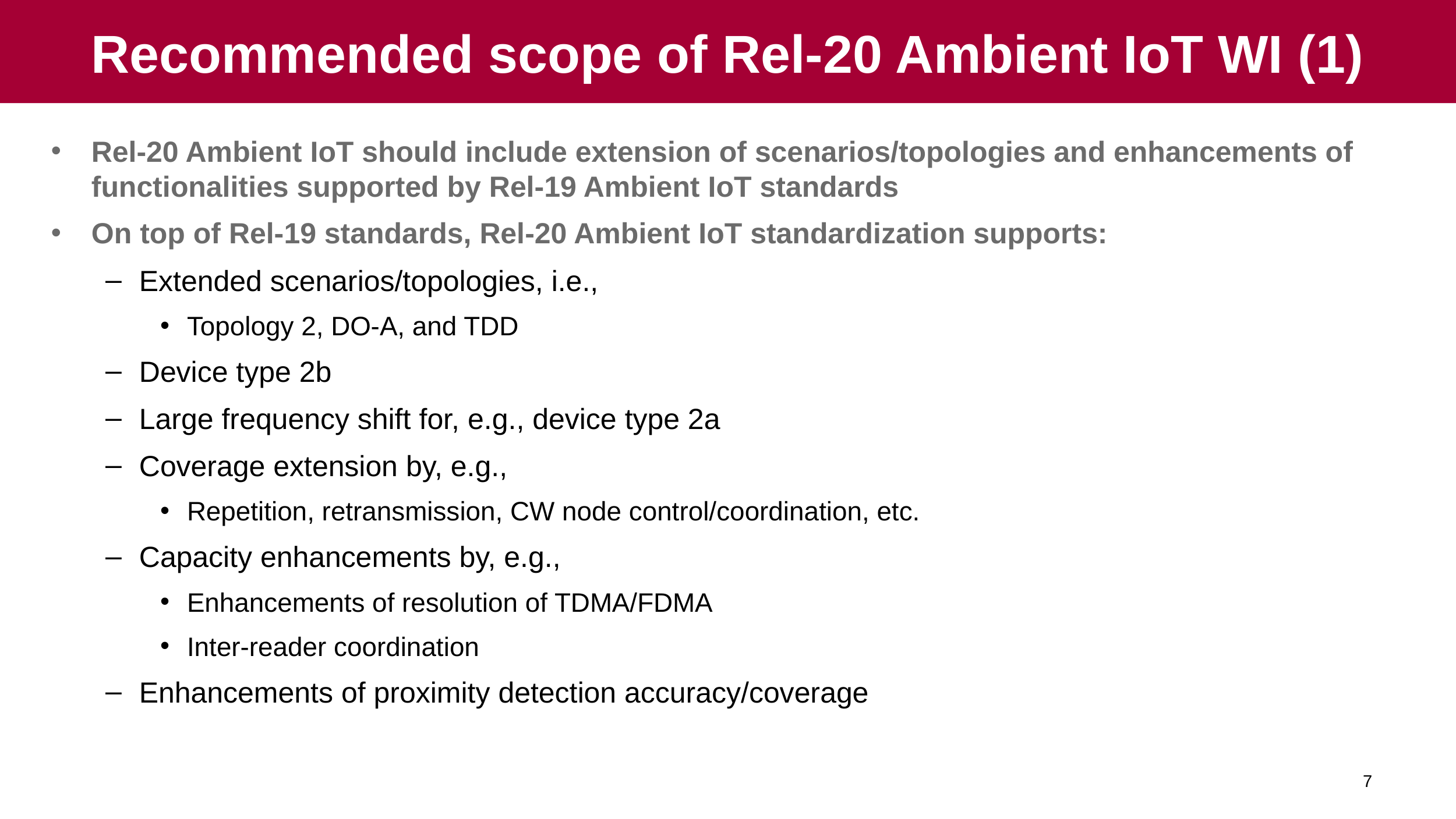

# Recommended scope of Rel-20 Ambient IoT WI (1)
Rel-20 Ambient IoT should include extension of scenarios/topologies and enhancements of functionalities supported by Rel-19 Ambient IoT standards
On top of Rel-19 standards, Rel-20 Ambient IoT standardization supports:
Extended scenarios/topologies, i.e.,
Topology 2, DO-A, and TDD
Device type 2b
Large frequency shift for, e.g., device type 2a
Coverage extension by, e.g.,
Repetition, retransmission, CW node control/coordination, etc.
Capacity enhancements by, e.g.,
Enhancements of resolution of TDMA/FDMA
Inter-reader coordination
Enhancements of proximity detection accuracy/coverage

7